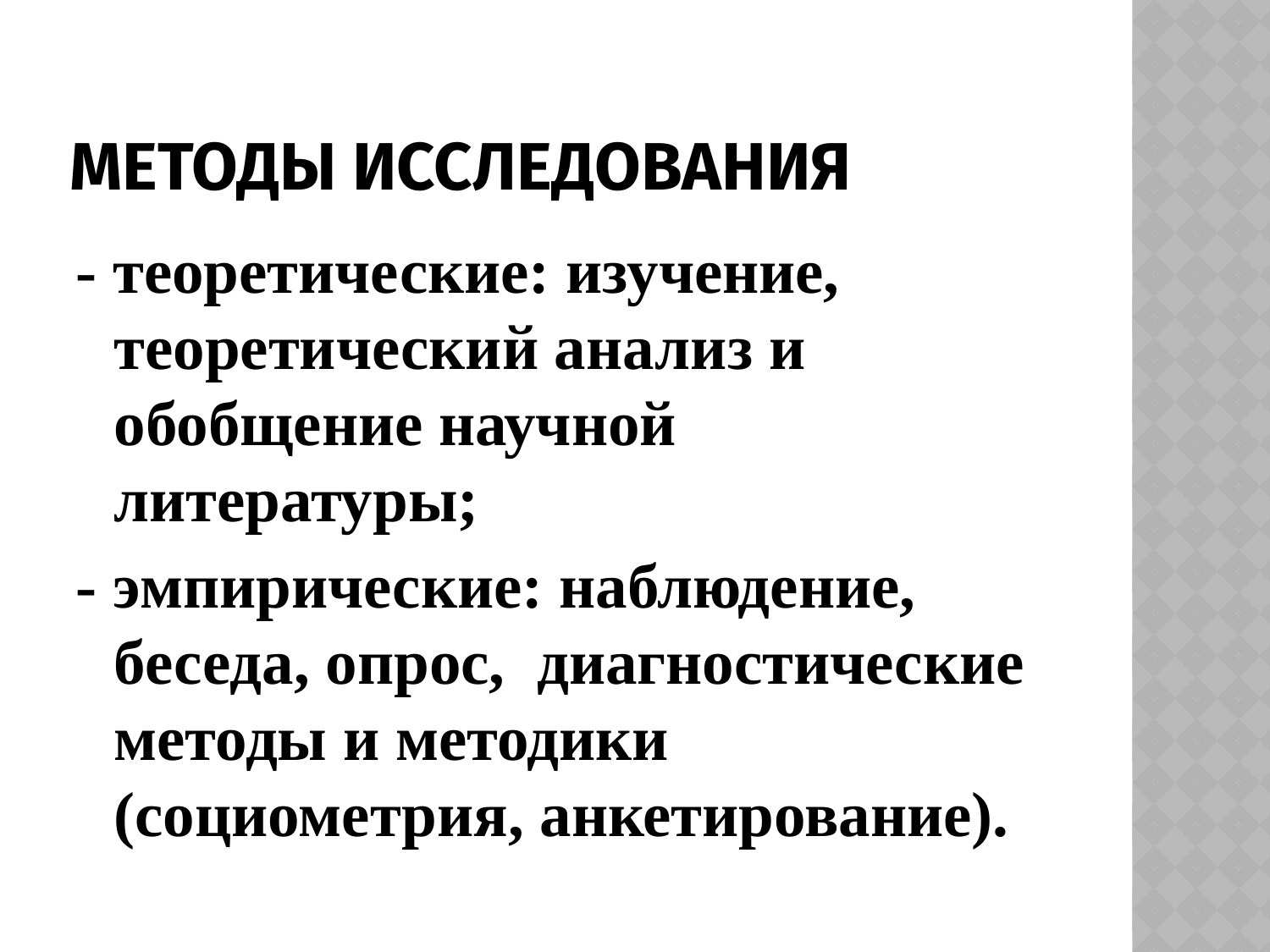

# Методы исследования
- теоретические: изучение,  теоретический анализ и обобщение научной литературы;
- эмпирические: наблюдение, беседа, опрос,  диагностические методы и методики (социометрия, анкетирование).